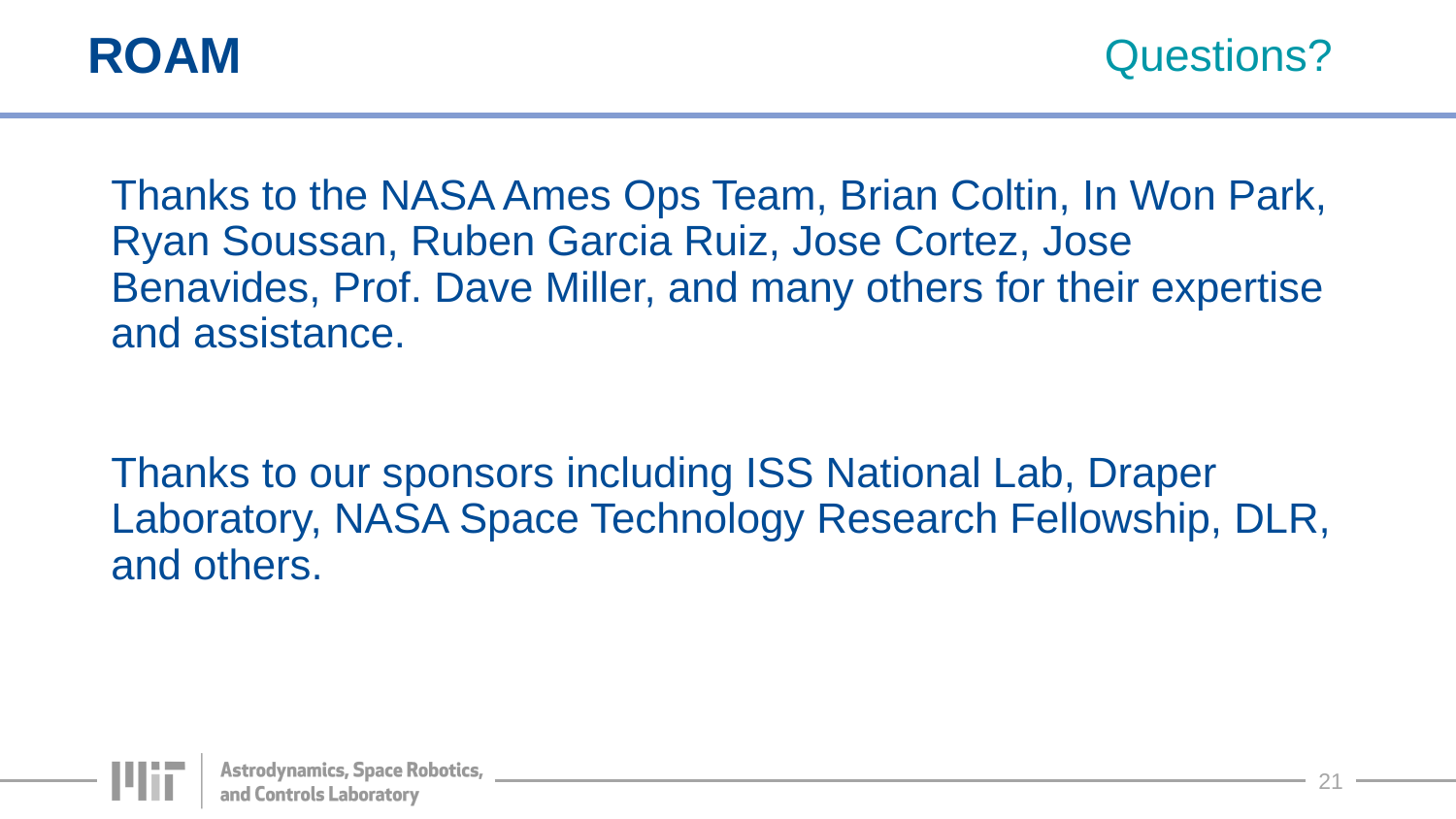

Questions?

# ROAM
Thanks to the NASA Ames Ops Team, Brian Coltin, In Won Park, Ryan Soussan, Ruben Garcia Ruiz, Jose Cortez, Jose Benavides, Prof. Dave Miller, and many others for their expertise and assistance.

Thanks to our sponsors including ISS National Lab, Draper Laboratory, NASA Space Technology Research Fellowship, DLR, and others.